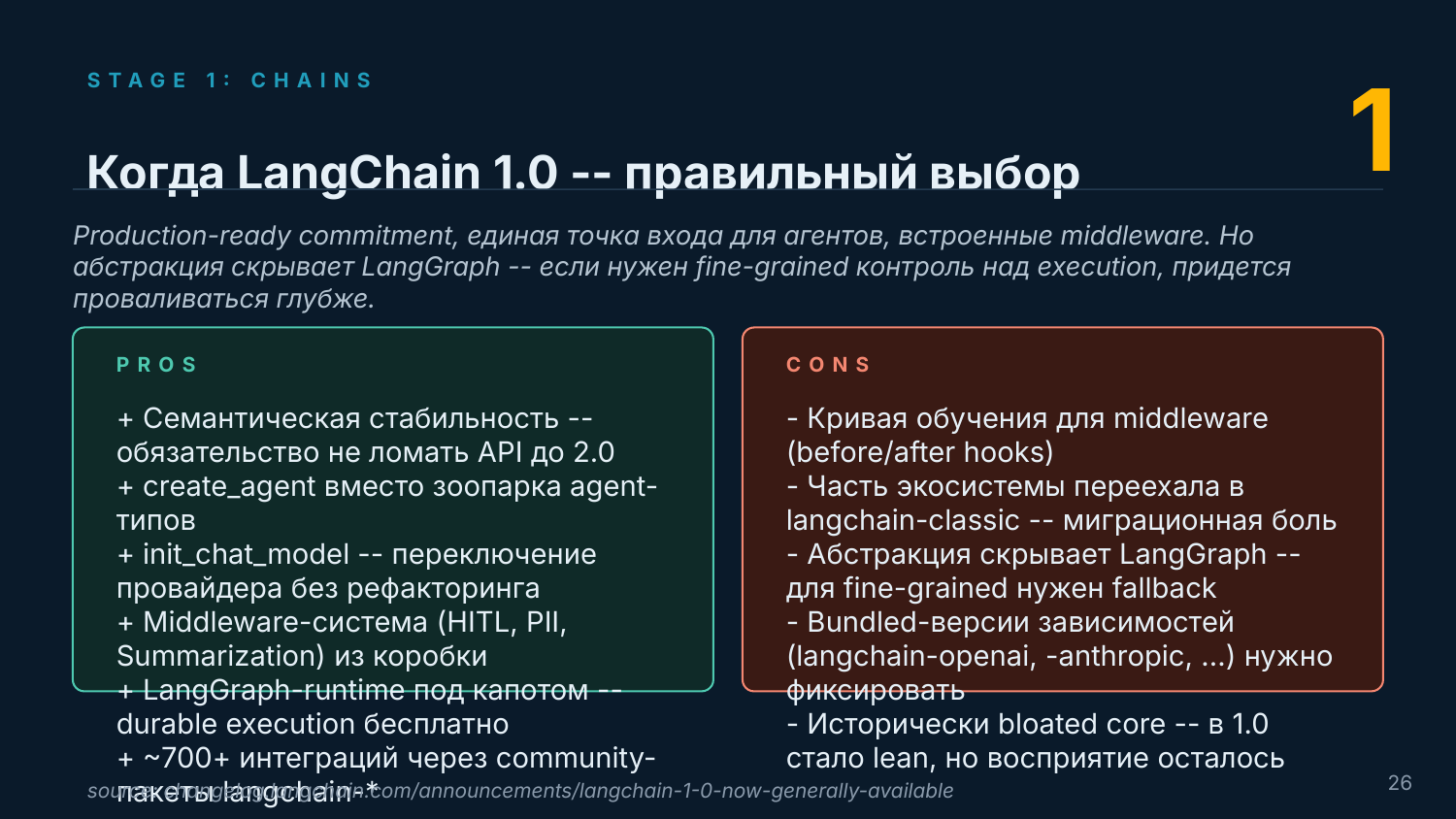

1
STAGE 1: CHAINS
Когда LangChain 1.0 -- правильный выбор

Production-ready commitment, единая точка входа для агентов, встроенные middleware. Но абстракция скрывает LangGraph -- если нужен fine-grained контроль над execution, придется проваливаться глубже.

PROS
CONS
+ Семантическая стабильность -- обязательство не ломать API до 2.0
+ create_agent вместо зоопарка agent-типов
+ init_chat_model -- переключение провайдера без рефакторинга
+ Middleware-система (HITL, PII, Summarization) из коробки
+ LangGraph-runtime под капотом -- durable execution бесплатно
+ ~700+ интеграций через community-пакеты langchain-*

- Кривая обучения для middleware (before/after hooks)
- Часть экосистемы переехала в langchain-classic -- миграционная боль
- Абстракция скрывает LangGraph -- для fine-grained нужен fallback
- Bundled-версии зависимостей (langchain-openai, -anthropic, ...) нужно фиксировать
- Исторически bloated core -- в 1.0 стало lean, но восприятие осталось

26
source: changelog.langchain.com/announcements/langchain-1-0-now-generally-available